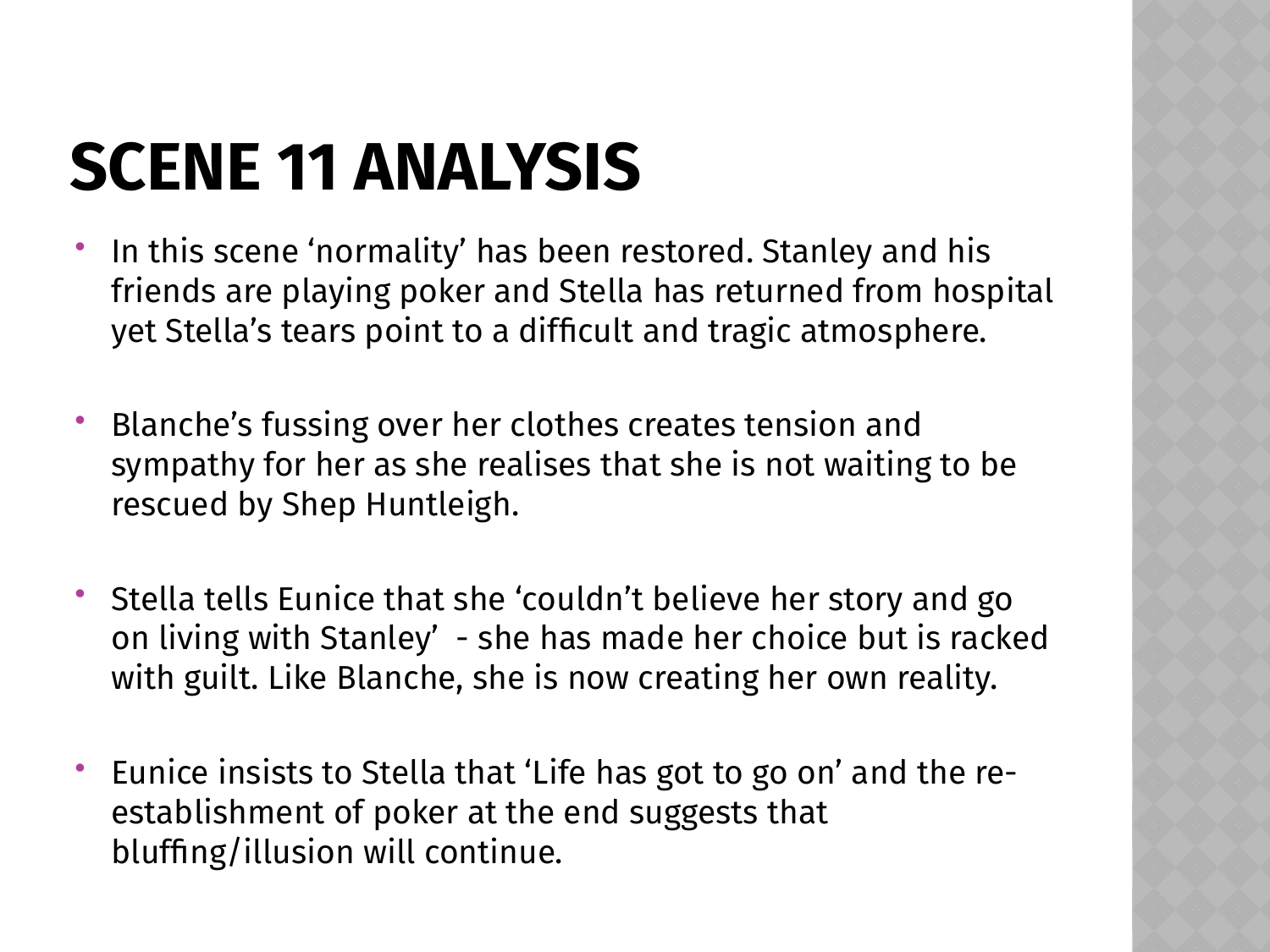

# SCENE 11 ANALYSIS
In this scene ‘normality’ has been restored. Stanley and his friends are playing poker and Stella has returned from hospital yet Stella’s tears point to a difficult and tragic atmosphere.

Blanche’s fussing over her clothes creates tension and sympathy for her as she realises that she is not waiting to be rescued by Shep Huntleigh.

Stella tells Eunice that she ‘couldn’t believe her story and go on living with Stanley’  - she has made her choice but is racked with guilt. Like Blanche, she is now creating her own reality.

Eunice insists to Stella that ‘Life has got to go on’ and the re-establishment of poker at the end suggests that bluffing/illusion will continue.